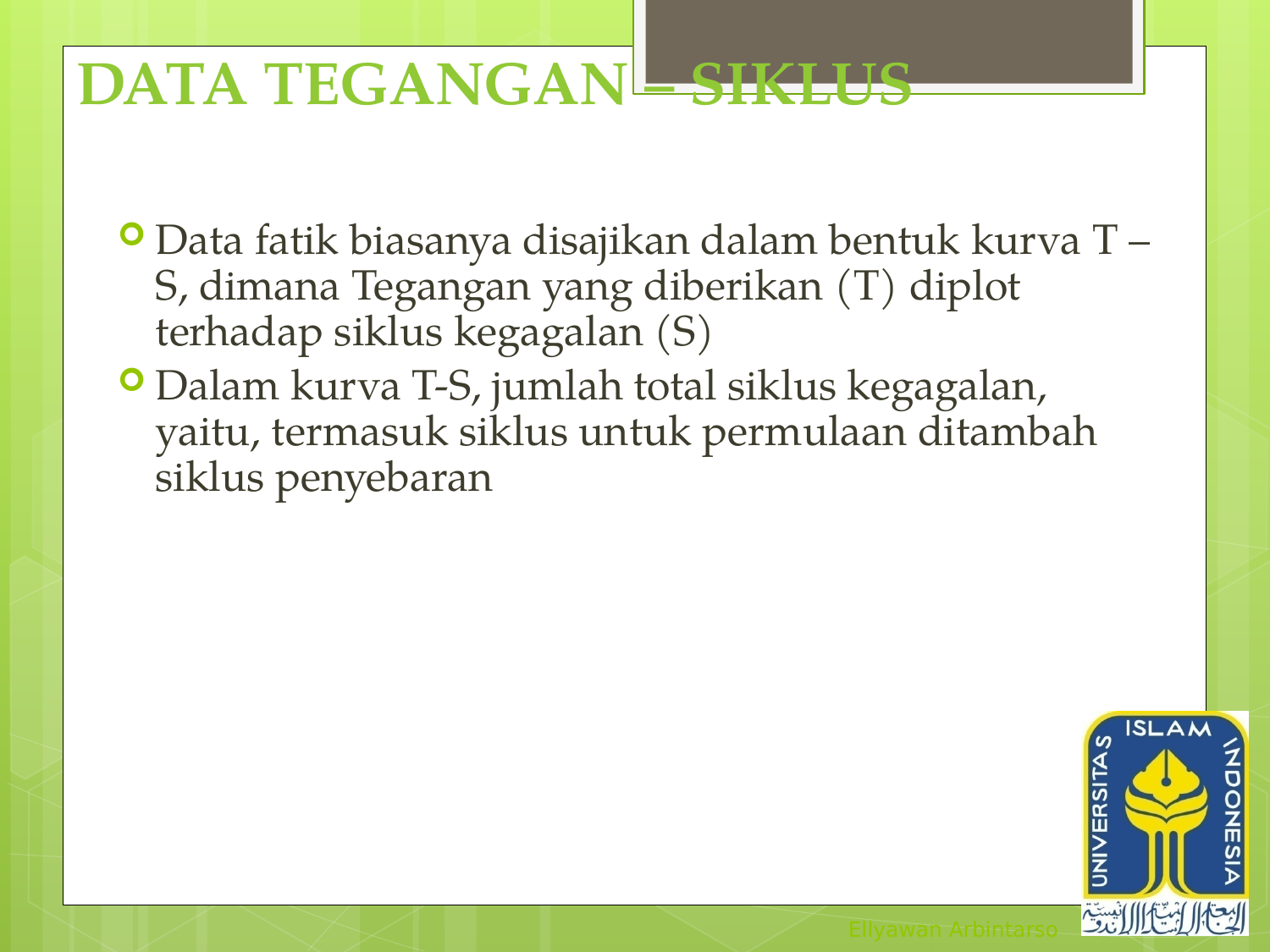

# Data Tegangan – Siklus
Data fatik biasanya disajikan dalam bentuk kurva T – S, dimana Tegangan yang diberikan (T) diplot terhadap siklus kegagalan (S)
Dalam kurva T-S, jumlah total siklus kegagalan, yaitu, termasuk siklus untuk permulaan ditambah siklus penyebaran
Ellyawan Arbintarso